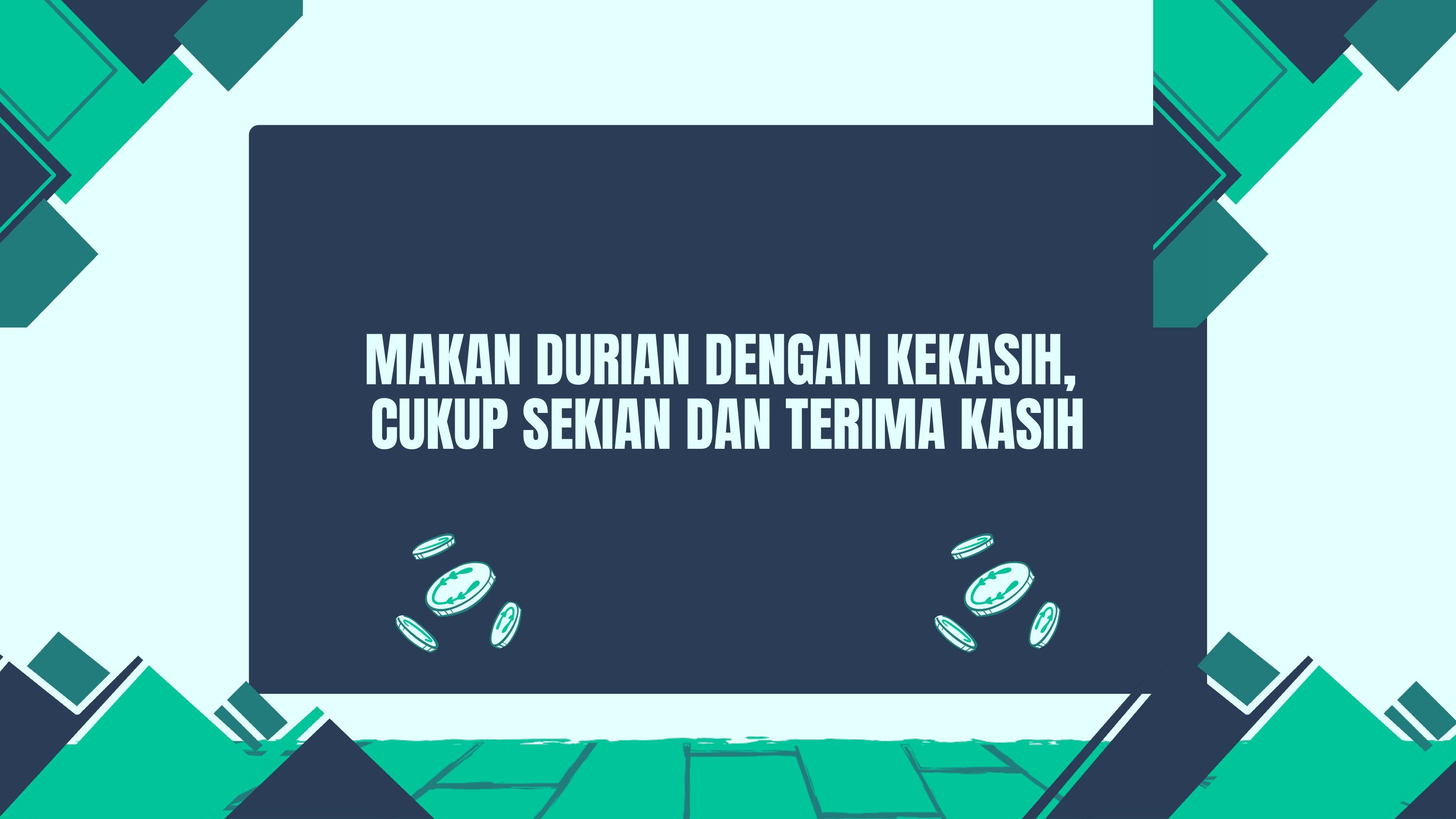

MAKAN DURIAN DENGAN KEKASIH,
CUKUP SEKIAN DAN TERIMA KASIH